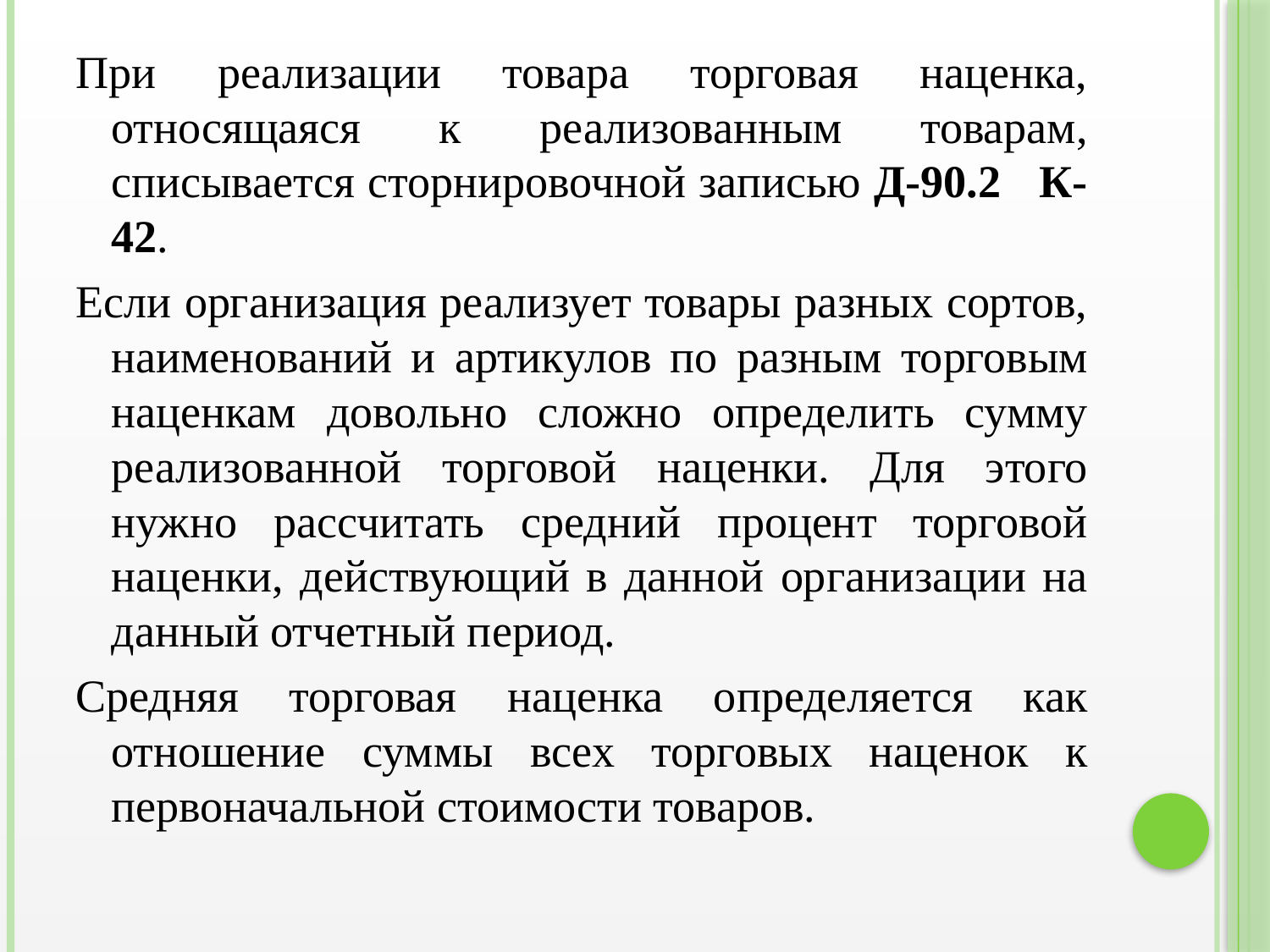

При реализации товара торговая наценка, относящаяся к реализованным товарам, списывается сторнировочной записью Д-90.2   К-42.
Если организация реализует товары разных сортов, наименований и артикулов по разным торговым наценкам довольно сложно определить сумму реализованной торговой наценки. Для этого нужно рассчитать средний процент торговой наценки, действующий в данной организации на данный отчетный период.
Средняя торговая наценка определяется как отношение суммы всех торговых наценок к первоначальной стоимости товаров.